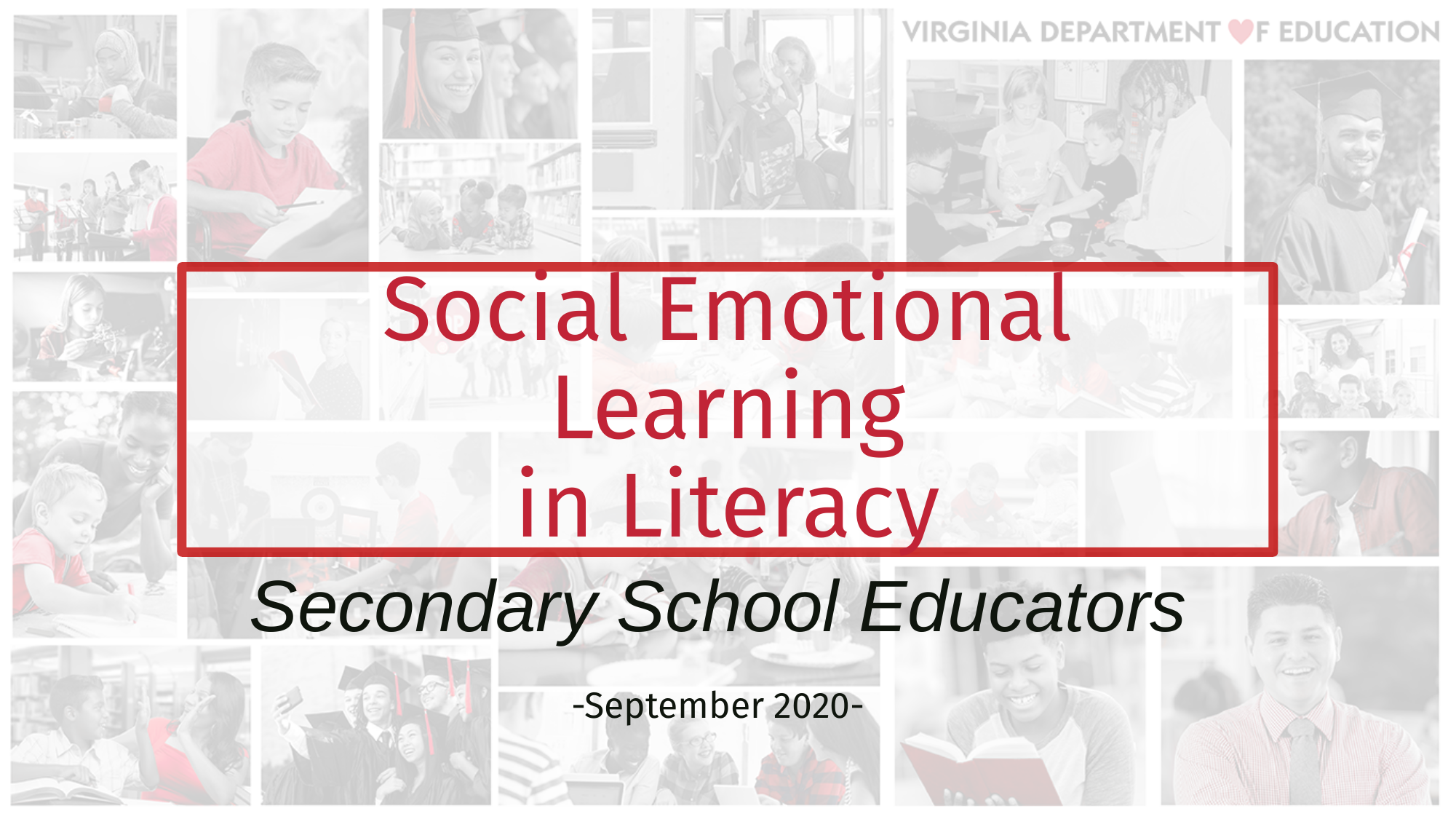

# Social Emotional Learning
in Literacy
Secondary School Educators

-September 2020-